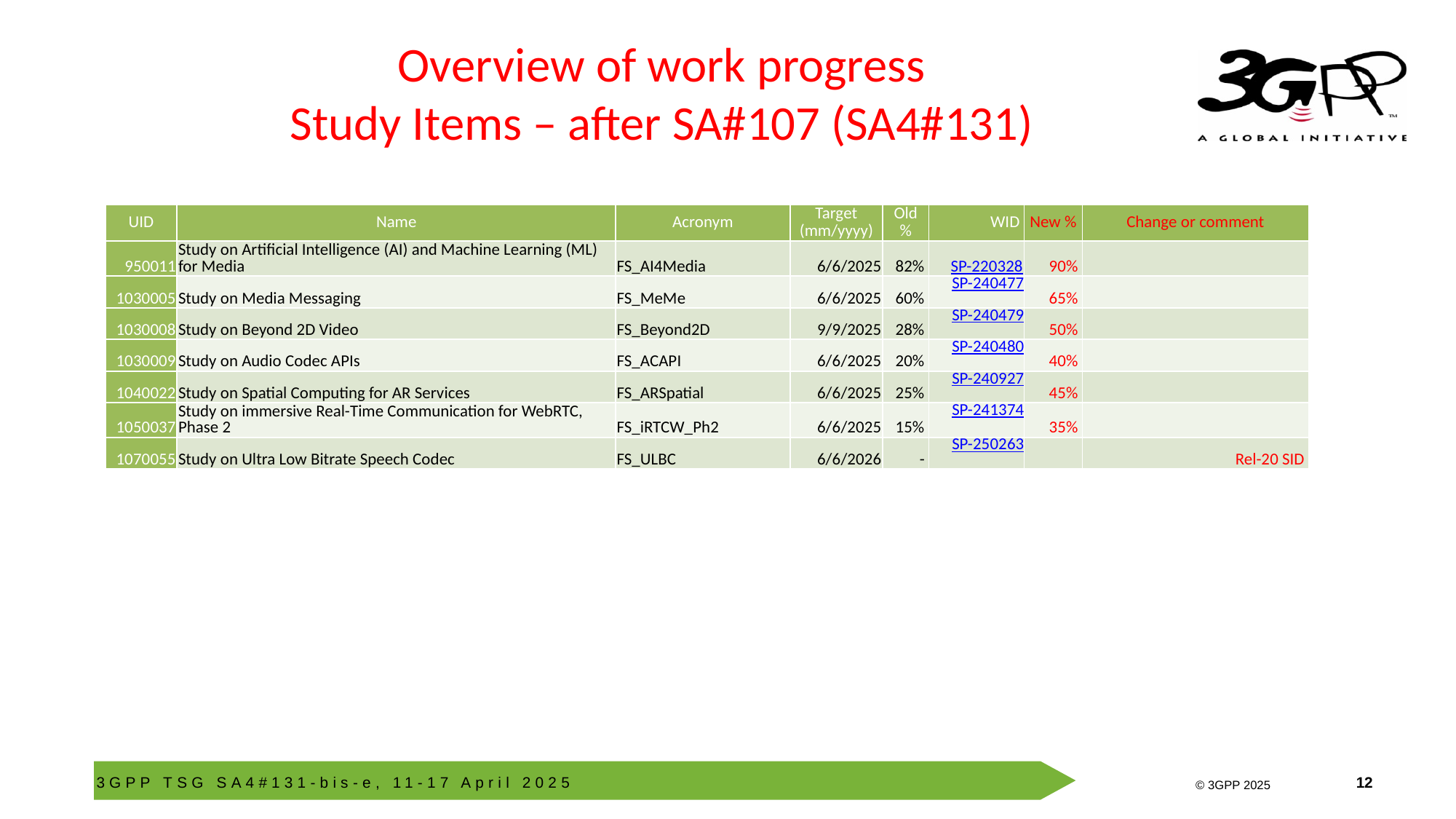

# Overview of work progress Study Items – after SA#107 (SA4#131)
| UID | Name | Acronym | Target (mm/yyyy) | Old % | WID | New % | Change or comment |
| --- | --- | --- | --- | --- | --- | --- | --- |
| 950011 | Study on Artificial Intelligence (AI) and Machine Learning (ML) for Media | FS\_AI4Media | 6/6/2025 | 82% | SP-220328 | 90% |  |
| 1030005 | Study on Media Messaging | FS\_MeMe | 6/6/2025 | 60% | SP-240477 | 65% |  |
| 1030008 | Study on Beyond 2D Video | FS\_Beyond2D | 9/9/2025 | 28% | SP-240479 | 50% |  |
| 1030009 | Study on Audio Codec APIs | FS\_ACAPI | 6/6/2025 | 20% | SP-240480 | 40% |  |
| 1040022 | Study on Spatial Computing for AR Services | FS\_ARSpatial | 6/6/2025 | 25% | SP-240927 | 45% |  |
| 1050037 | Study on immersive Real-Time Communication for WebRTC, Phase 2 | FS\_iRTCW\_Ph2 | 6/6/2025 | 15% | SP-241374 | 35% |  |
| 1070055 | Study on Ultra Low Bitrate Speech Codec | FS\_ULBC | 6/6/2026 | - | SP-250263 |  | Rel-20 SID |